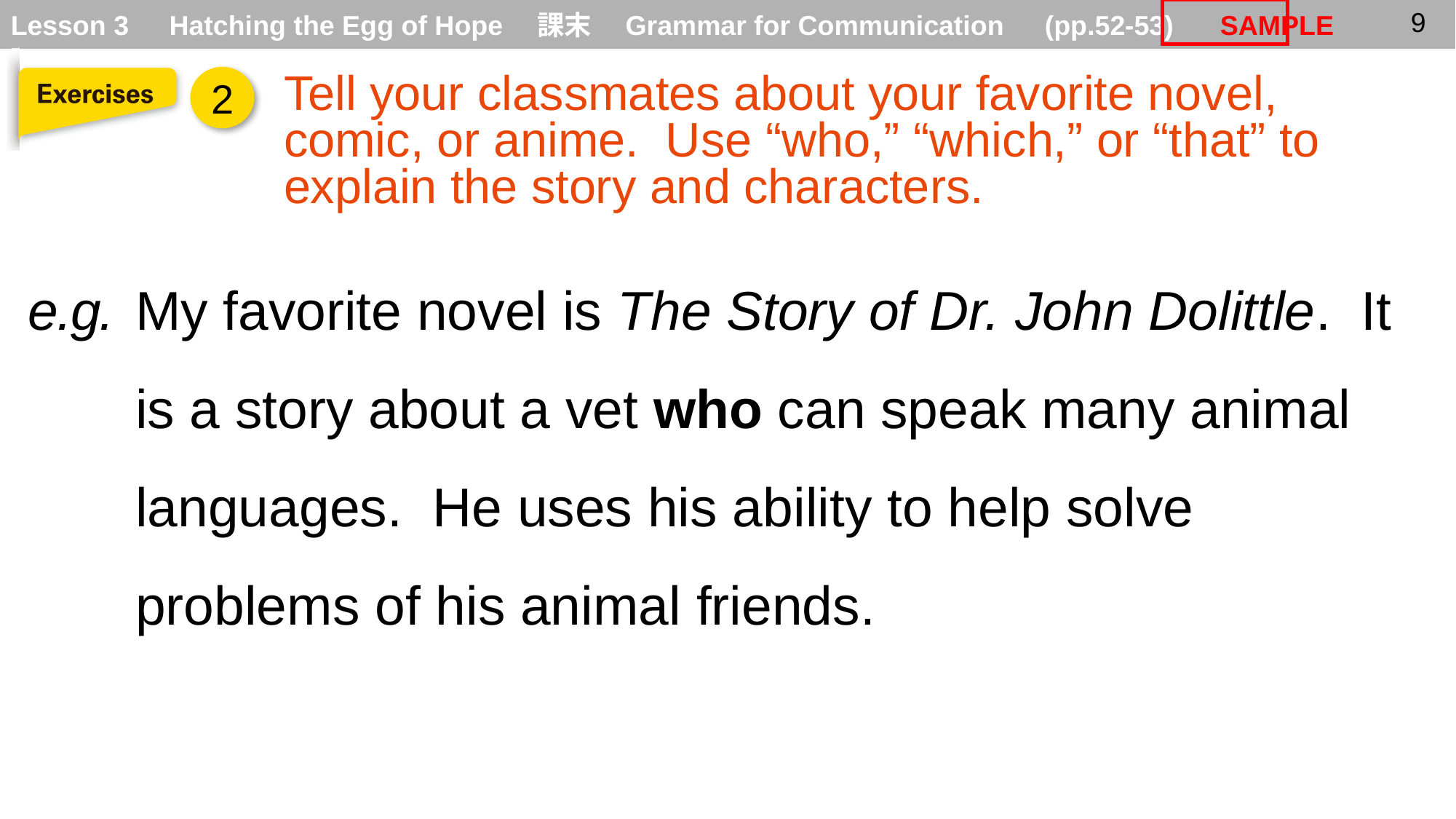

Tell your classmates about your favorite novel, comic, or anime.  Use “who,” “which,” or “that” to explain the story and characters.
2
My favorite novel is The Story of Dr. John Dolittle.  It is a story about a vet who can speak many animal languages.  He uses his ability to help solve problems of his animal friends.

e.g.